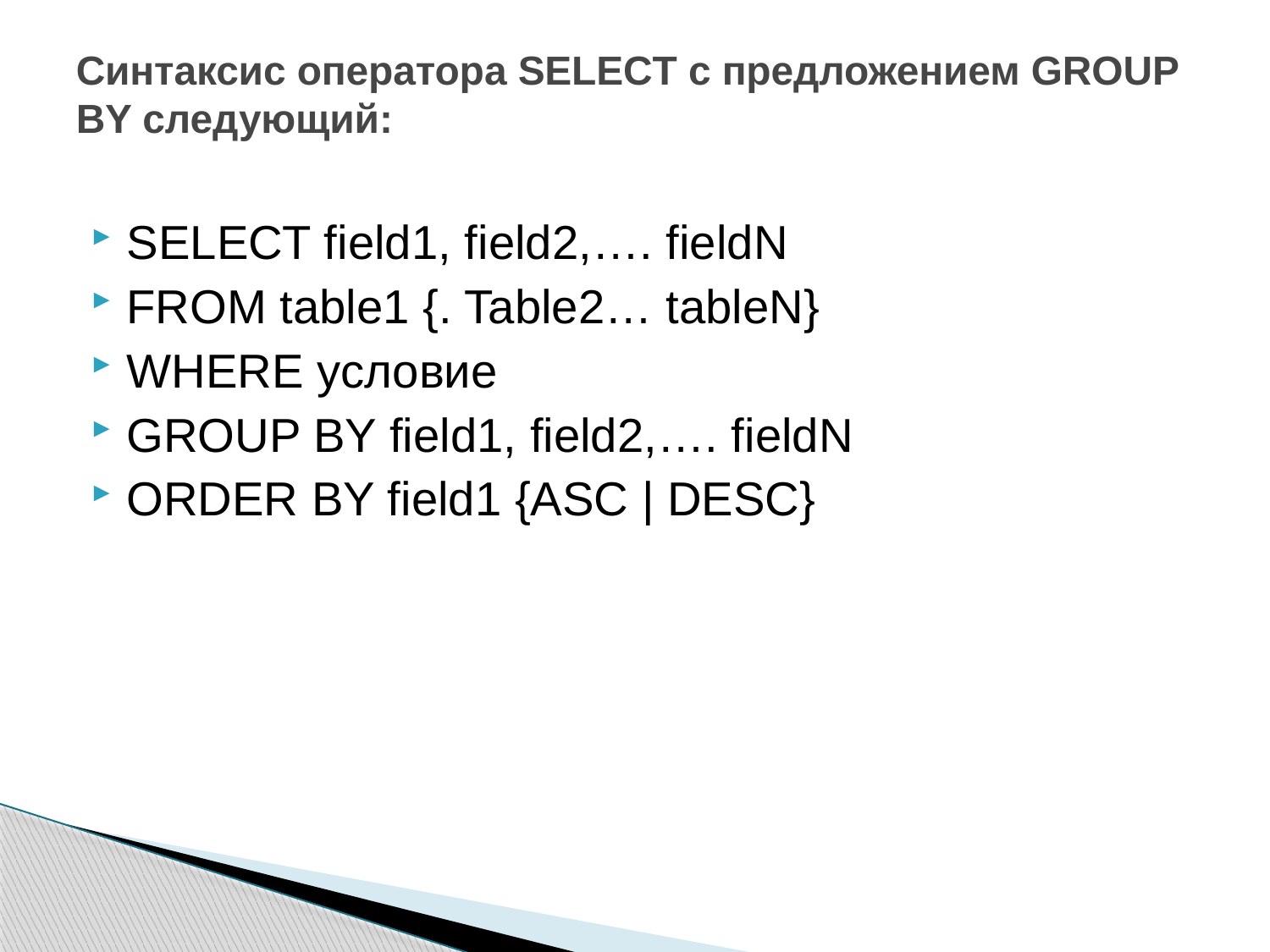

# Синтаксис оператора SELECT с предложением GROUP BY следующий:
SELECT field1, field2,…. fieldN
FROM table1 {. Table2… tableN}
WHERE условие
GROUP BY field1, field2,…. fieldN
ORDER BY field1 {ASC | DESC}